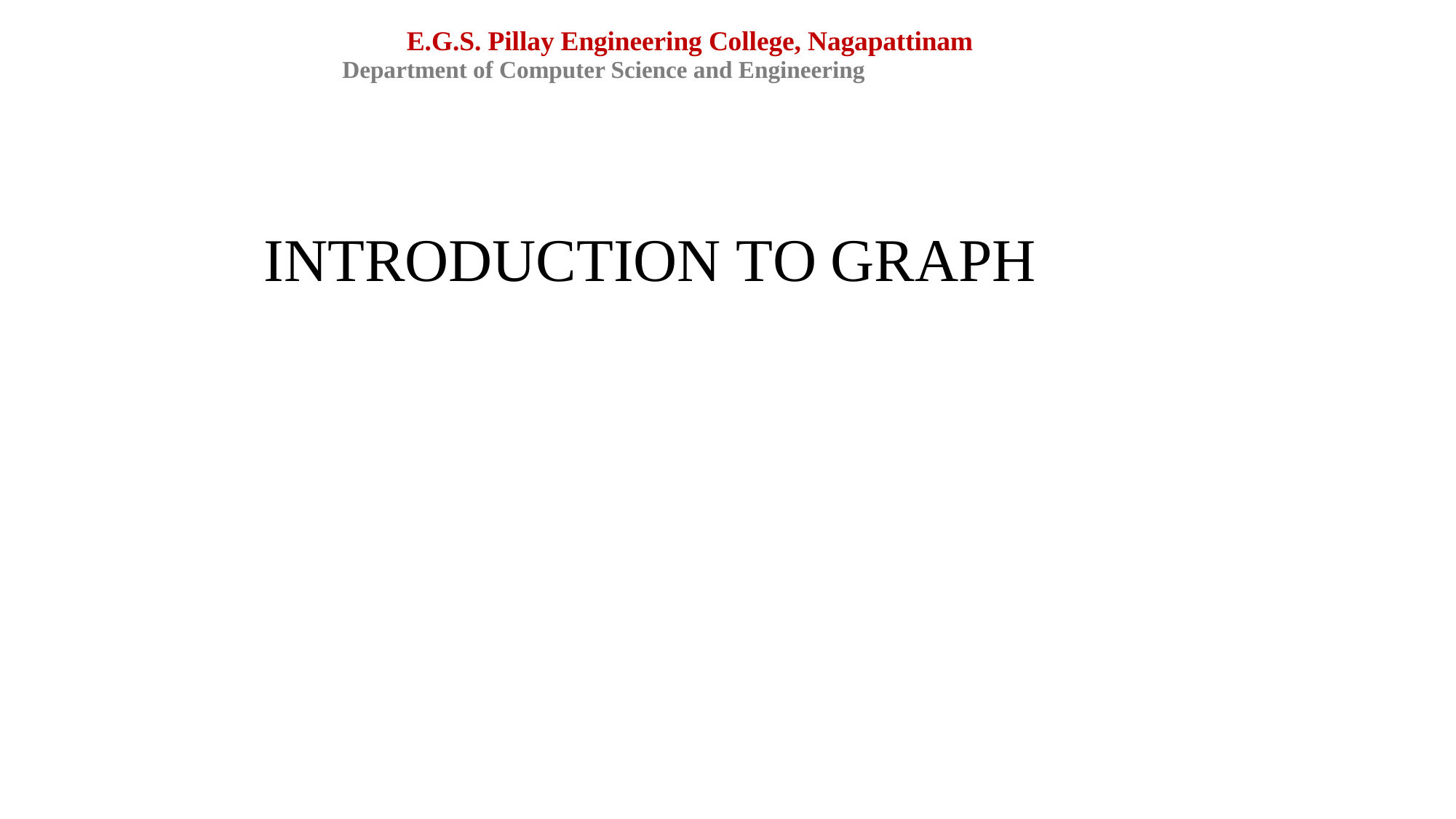

E.G.S. Pillay Engineering College, Nagapattinam
Department of Computer Science and Engineering
INTRODUCTION
TO
GRAPH